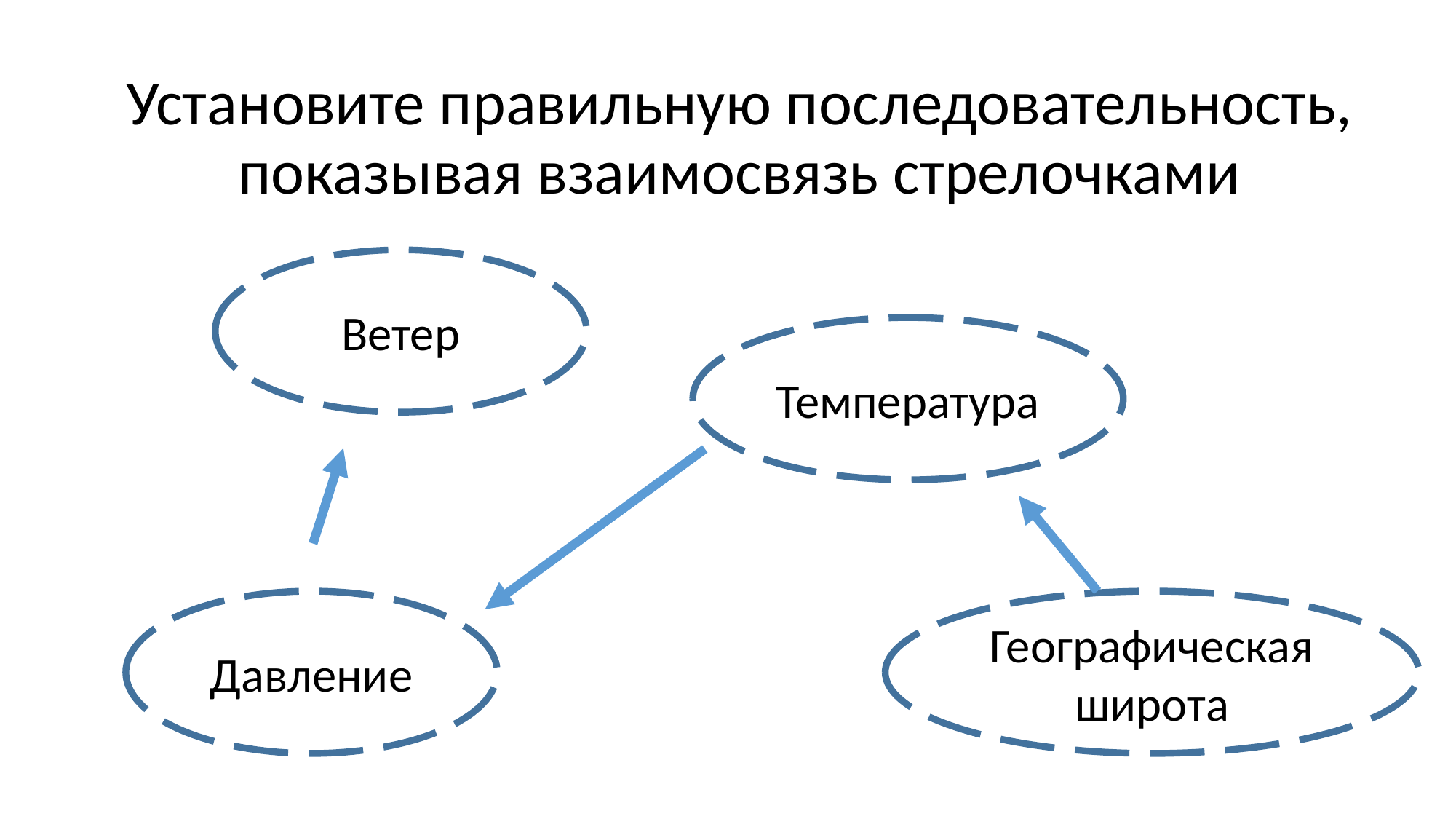

# Установите правильную последовательность, показывая взаимосвязь стрелочками
Ветер
Температура
Давление
Географическая широта